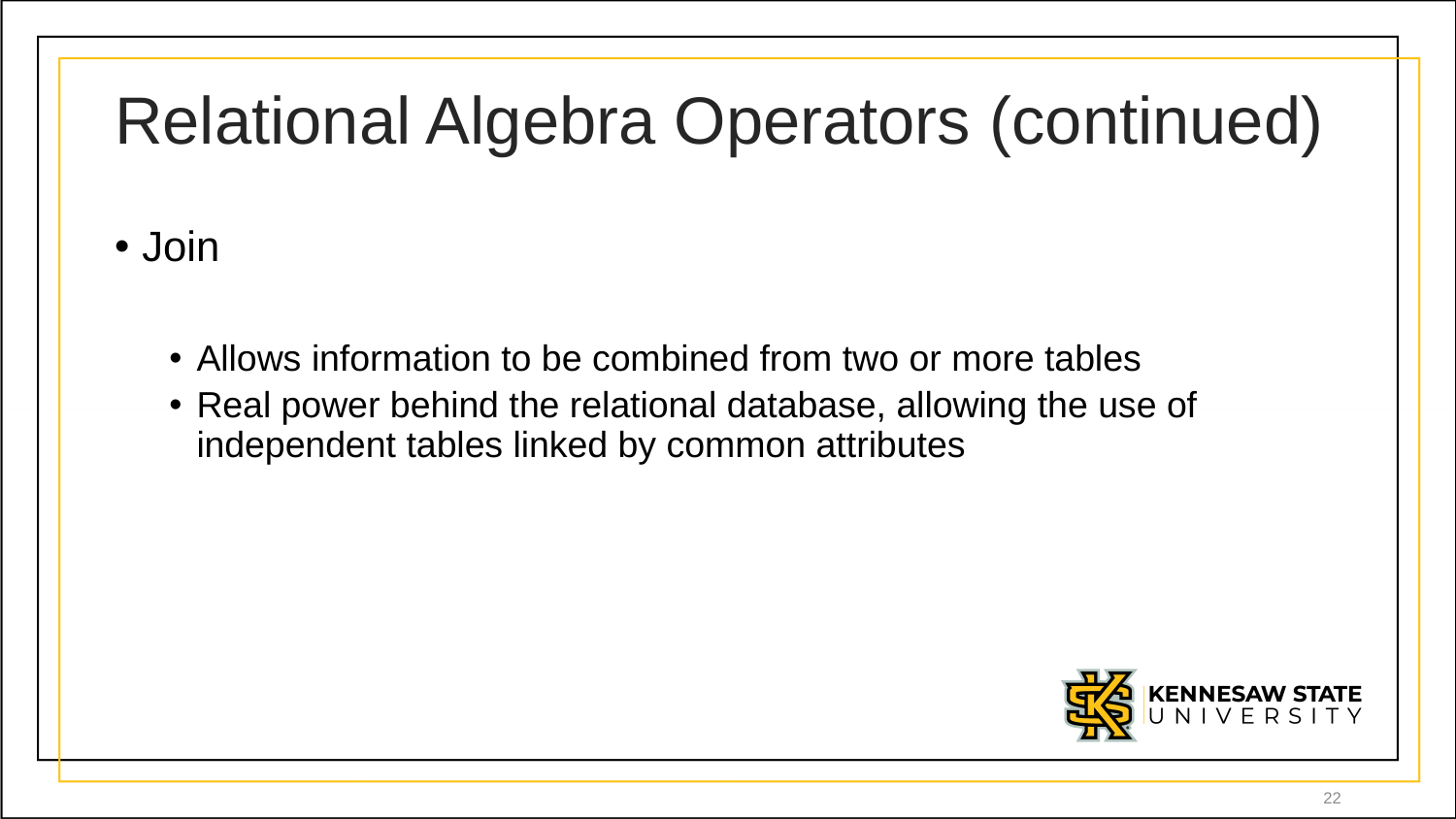

# Relational Algebra Operators (continued)
Join

Allows information to be combined from two or more tables
Real power behind the relational database, allowing the use of independent tables linked by common attributes
22